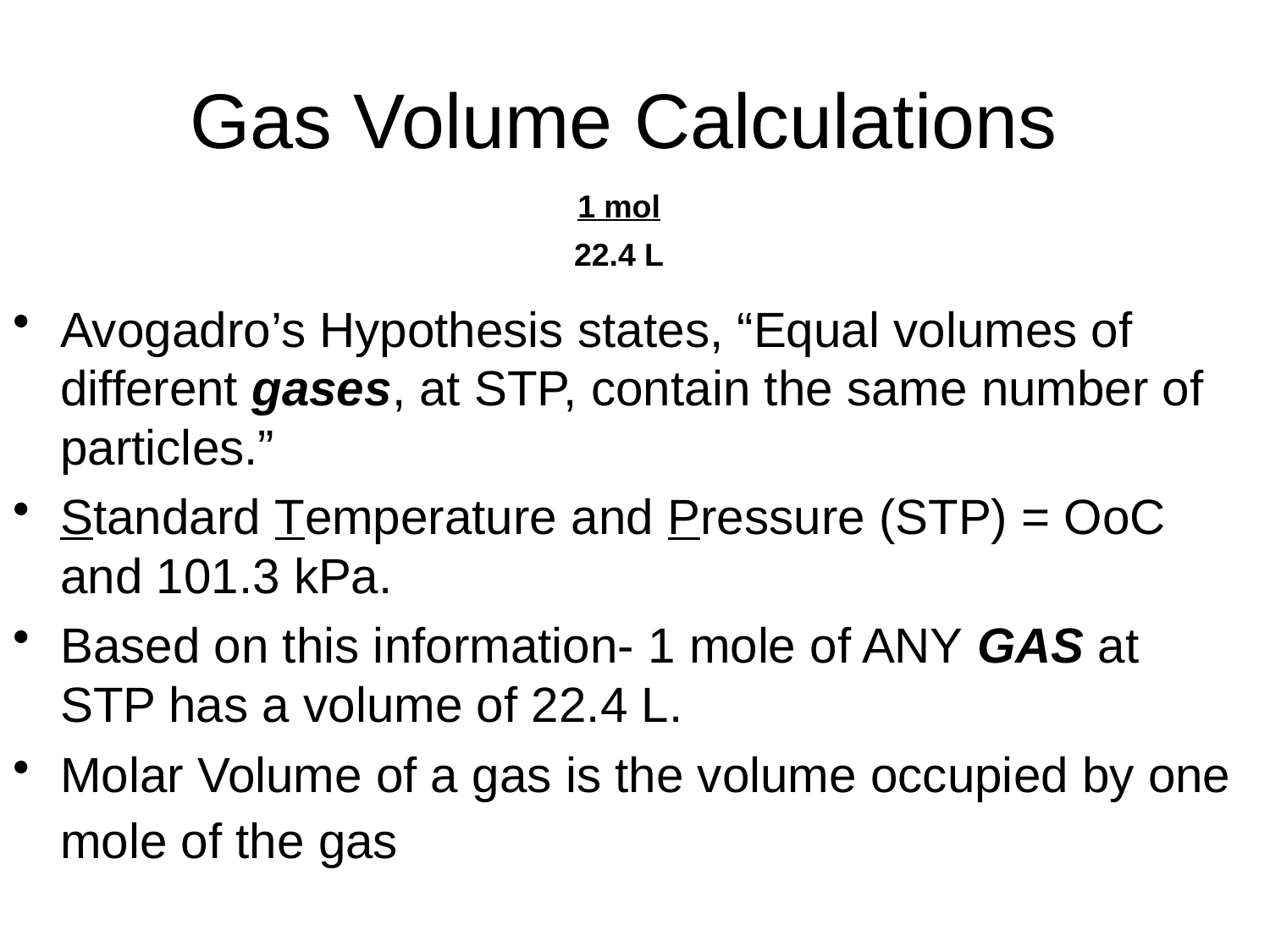

# Gas Volume Calculations
1 mol
22.4 L

Avogadro’s Hypothesis states, “Equal volumes of different gases, at STP, contain the same number of particles.”
Standard Temperature and Pressure (STP) = OoC and 101.3 kPa.
Based on this information- 1 mole of ANY GAS at STP has a volume of 22.4 L.
Molar Volume of a gas is the volume occupied by one mole of the gas